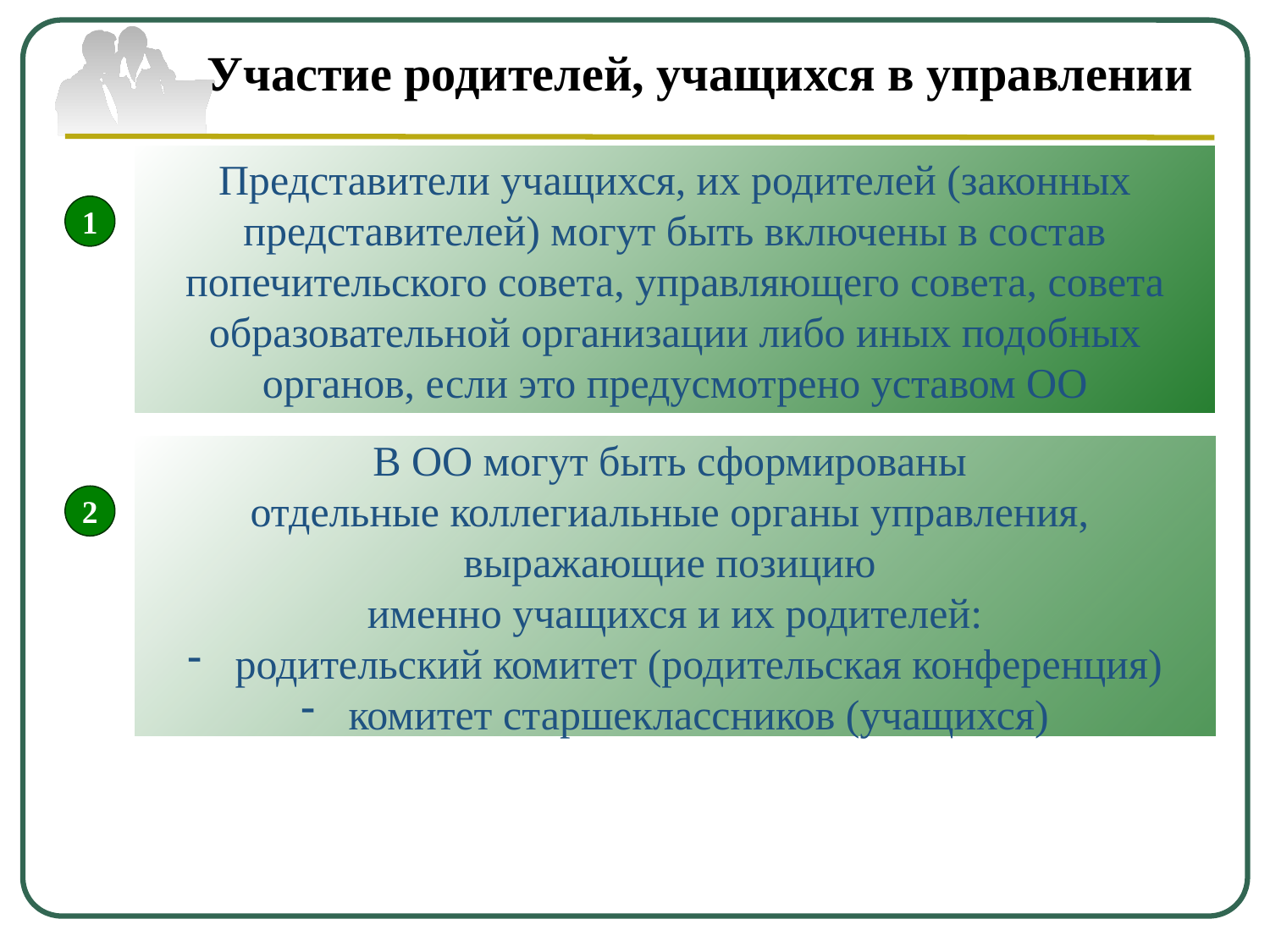

Участие родителей, учащихся в управлении
Представители учащихся, их родителей (законных представителей) могут быть включены в состав попечительского совета, управляющего совета, совета образовательной организации либо иных подобных органов, если это предусмотрено уставом ОО
1
В ОО могут быть сформированы
отдельные коллегиальные органы управления,
выражающие позицию
именно учащихся и их родителей:
родительский комитет (родительская конференция)
комитет старшеклассников (учащихся)
2